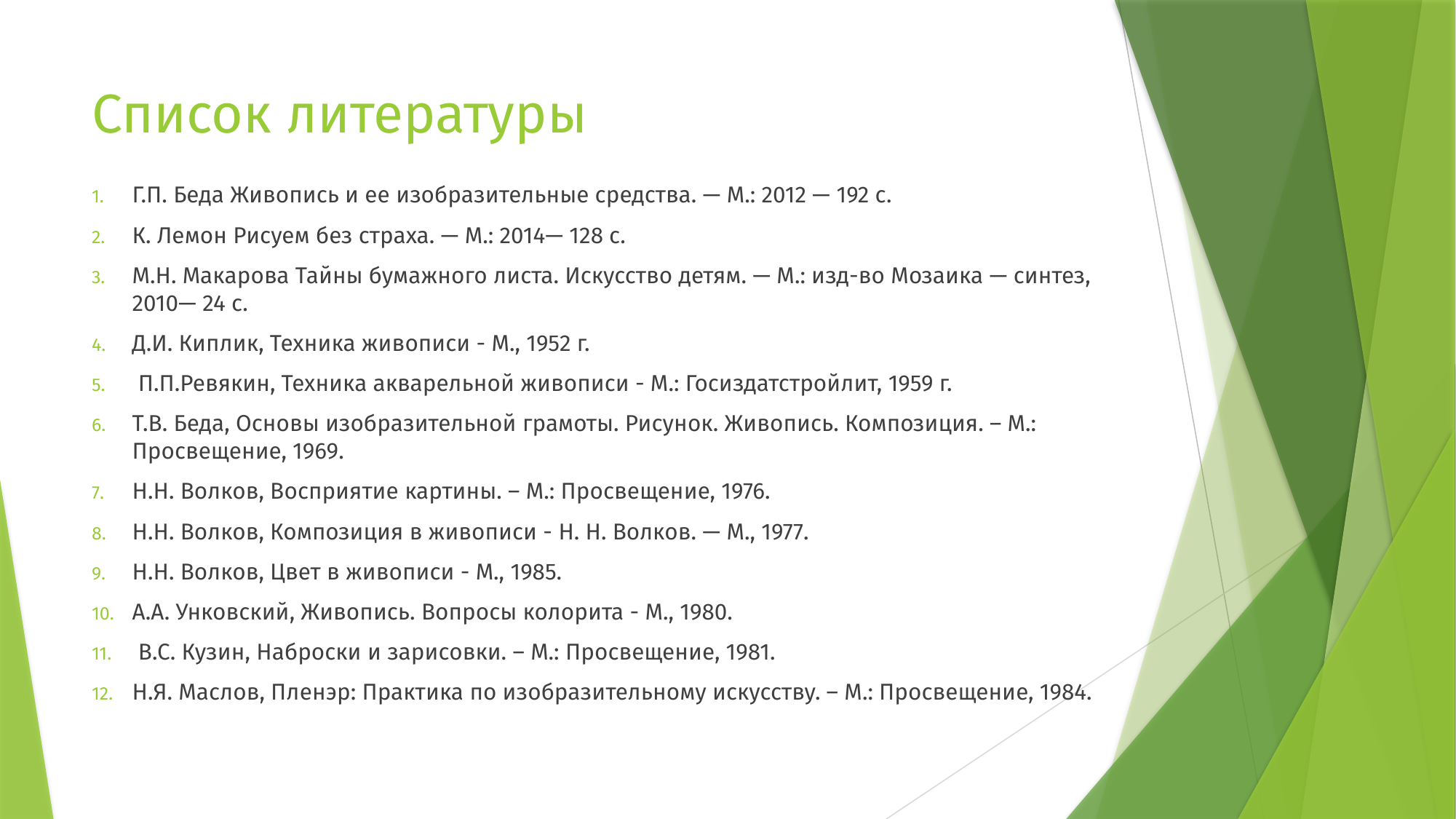

# Список литературы
Г.П. Беда Живопись и ее изобразительные средства. — М.: 2012 — 192 с.
К. Лемон Рисуем без страха. — М.: 2014— 128 с.
М.Н. Макарова Тайны бумажного листа. Искусство детям. — М.: изд-во Мозаика — синтез, 2010— 24 с.
Д.И. Киплик, Техника живописи - М., 1952 г.
 П.П.Ревякин, Техника акварельной живописи - М.: Госиздатстройлит, 1959 г.
Т.В. Беда, Основы изобразительной грамоты. Рисунок. Живопись. Композиция. – М.: Просвещение, 1969.
Н.Н. Волков, Восприятие картины. – М.: Просвещение, 1976.
Н.Н. Волков, Композиция в живописи - Н. Н. Волков. — М., 1977.
Н.Н. Волков, Цвет в живописи - М., 1985.
А.А. Унковский, Живопись. Вопросы колорита - М., 1980.
 В.С. Кузин, Наброски и зарисовки. – М.: Просвещение, 1981.
Н.Я. Маслов, Пленэр: Практика по изобразительному искусству. – М.: Просвещение, 1984.